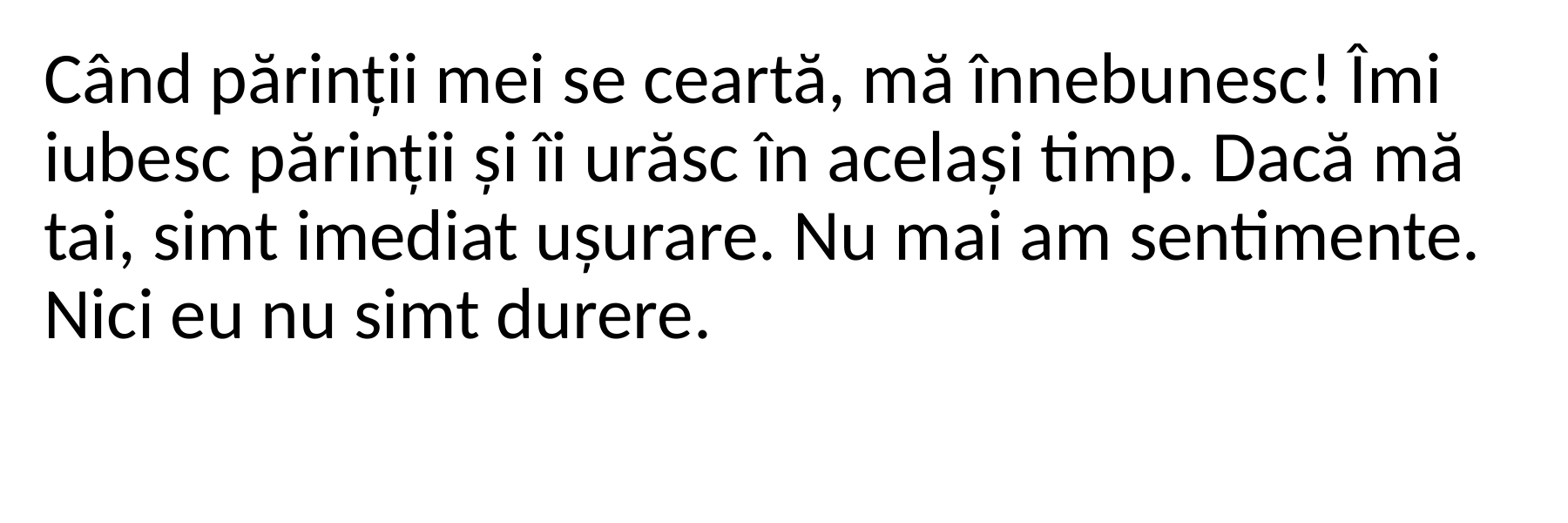

Când părinții mei se ceartă, mă înnebunesc! Îmi iubesc părinții și îi urăsc în același timp. Dacă mă tai, simt imediat ușurare. Nu mai am sentimente. Nici eu nu simt durere.